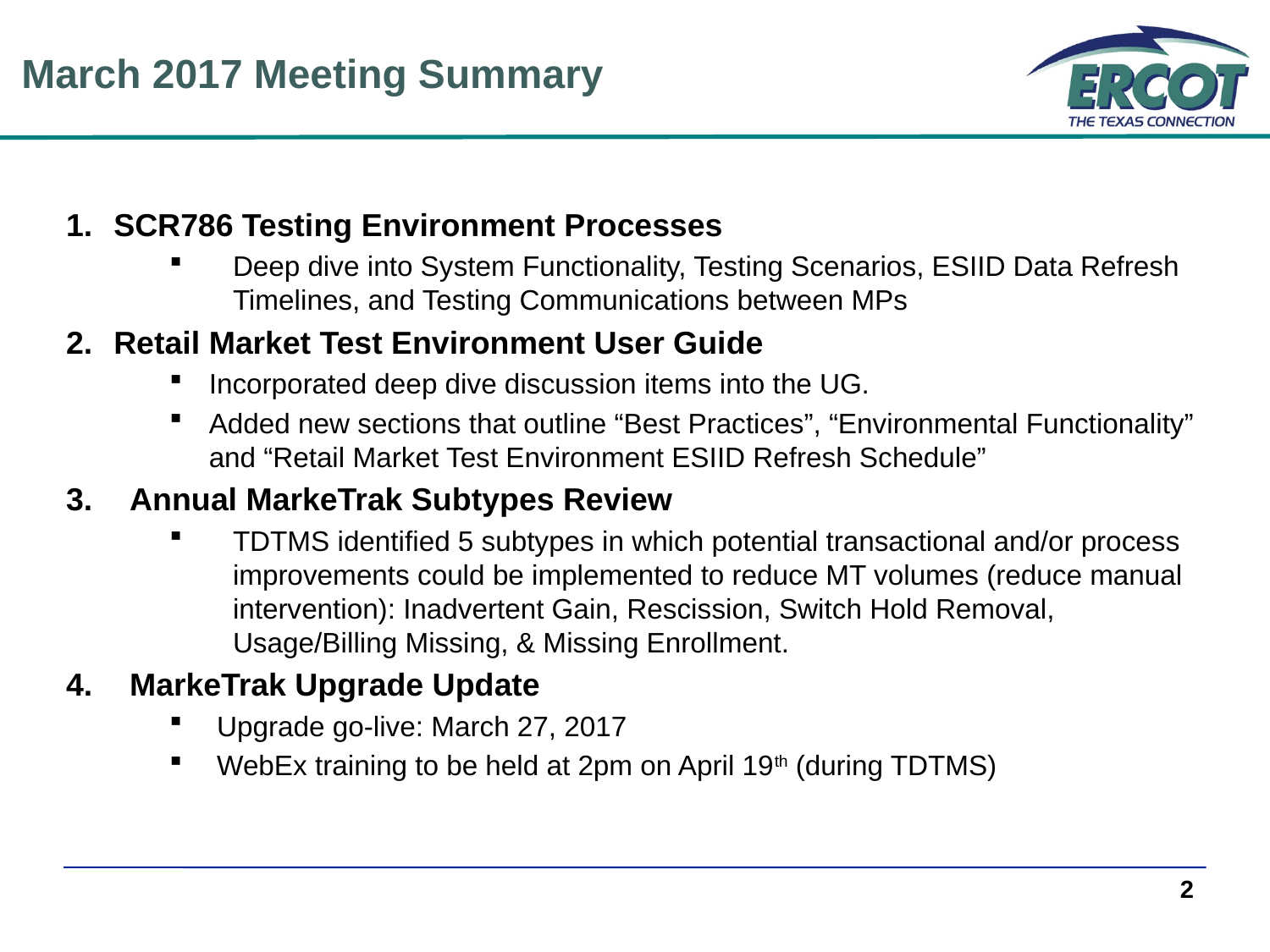

March 2017 Meeting Summary

SCR786 Testing Environment Processes
Deep dive into System Functionality, Testing Scenarios, ESIID Data Refresh Timelines, and Testing Communications between MPs
Retail Market Test Environment User Guide
Incorporated deep dive discussion items into the UG.
Added new sections that outline “Best Practices”, “Environmental Functionality” and “Retail Market Test Environment ESIID Refresh Schedule”
Annual MarkeTrak Subtypes Review
TDTMS identified 5 subtypes in which potential transactional and/or process improvements could be implemented to reduce MT volumes (reduce manual intervention): Inadvertent Gain, Rescission, Switch Hold Removal, Usage/Billing Missing, & Missing Enrollment.
MarkeTrak Upgrade Update
Upgrade go-live: March 27, 2017
WebEx training to be held at 2pm on April 19th (during TDTMS)

2